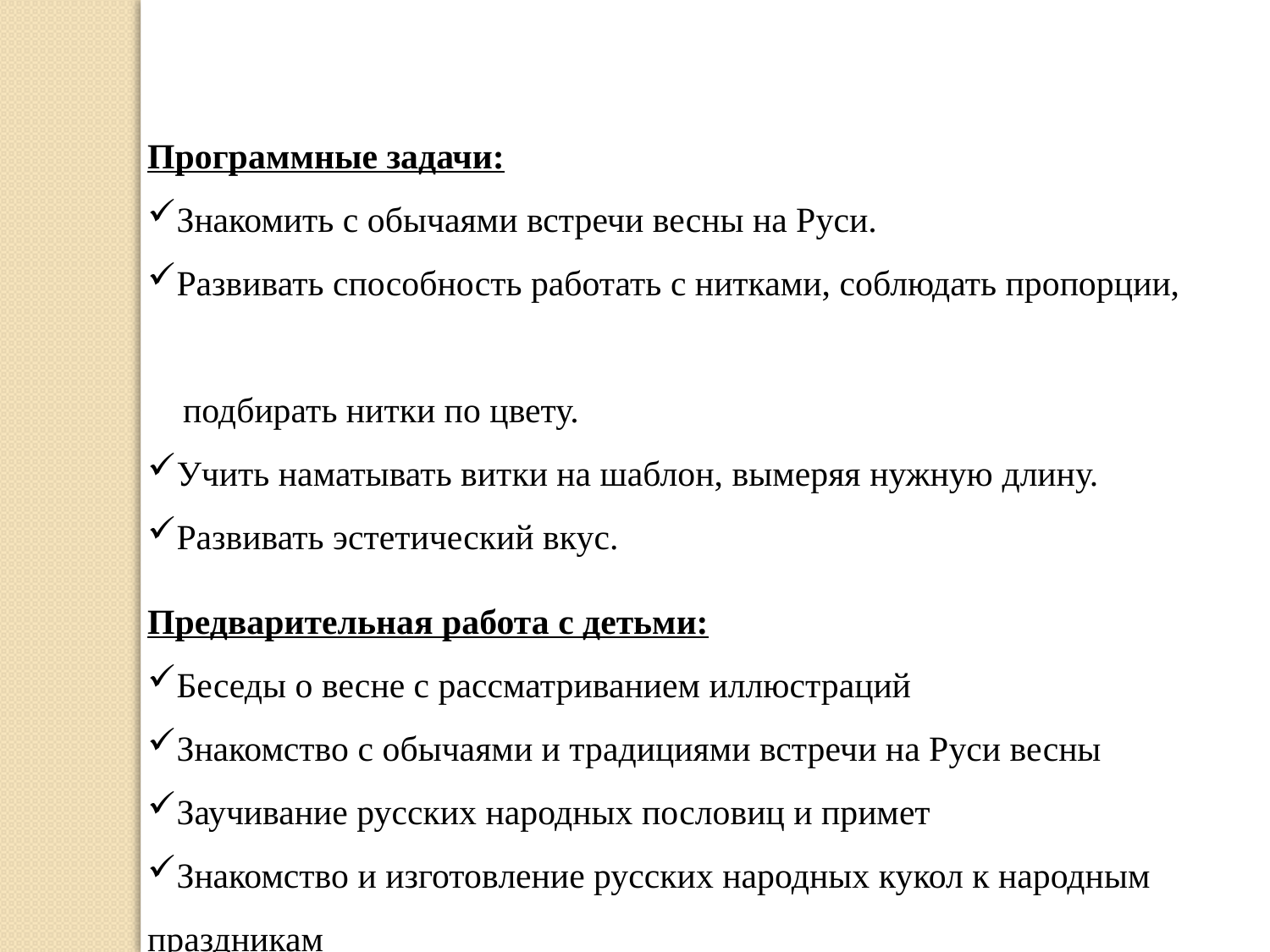

Программные задачи:
Знакомить с обычаями встречи весны на Руси.
Развивать способность работать с нитками, соблюдать пропорции,
    подбирать нитки по цвету.
Учить наматывать витки на шаблон, вымеряя нужную длину.
Развивать эстетический вкус.
Предварительная работа с детьми:
Беседы о весне с рассматриванием иллюстраций
Знакомство с обычаями и традициями встречи на Руси весны
Заучивание русских народных пословиц и примет
Знакомство и изготовление русских народных кукол к народным праздникам